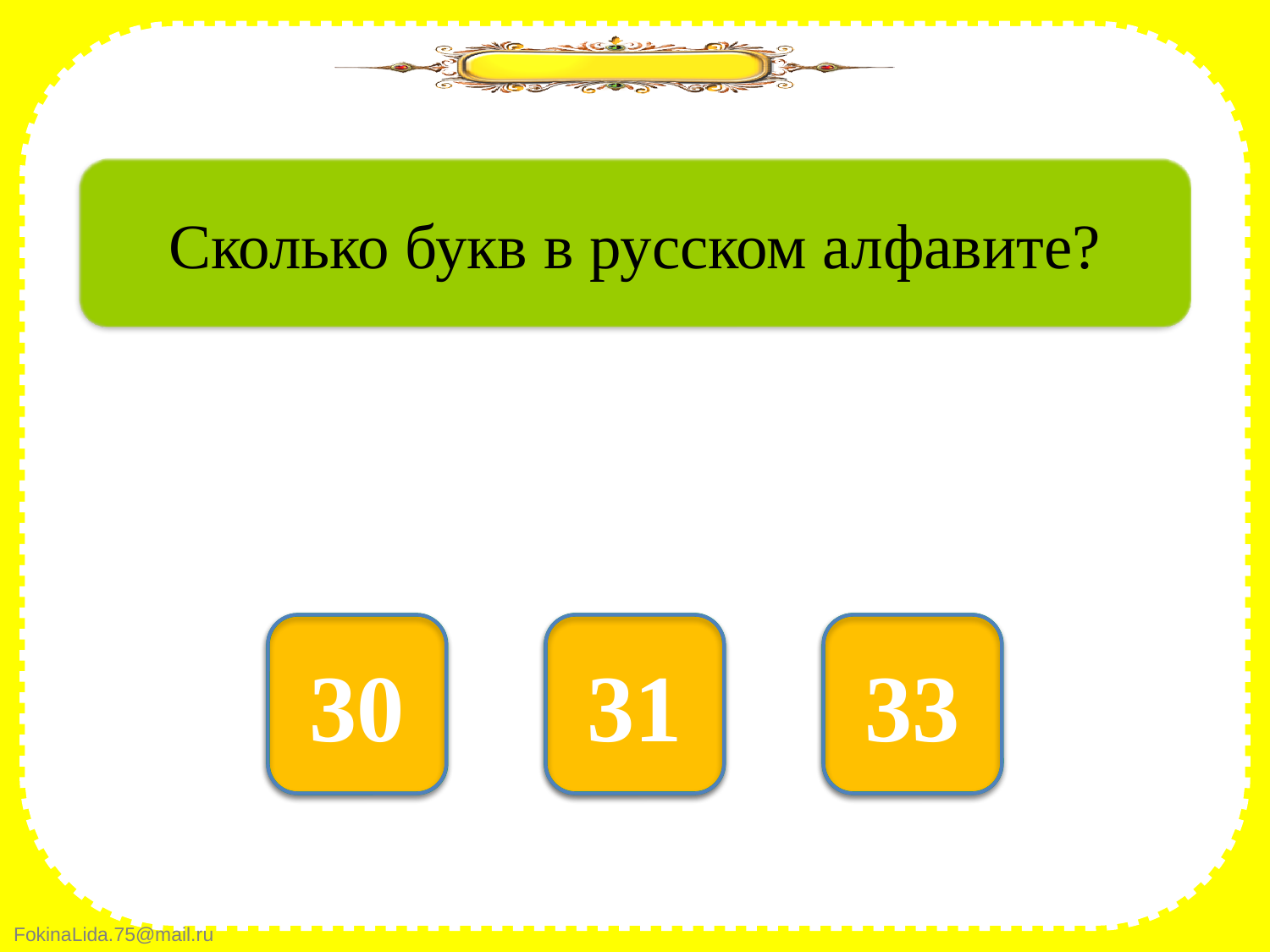

Сколько букв в русском алфавите?
нет
нет
31
да
33

30